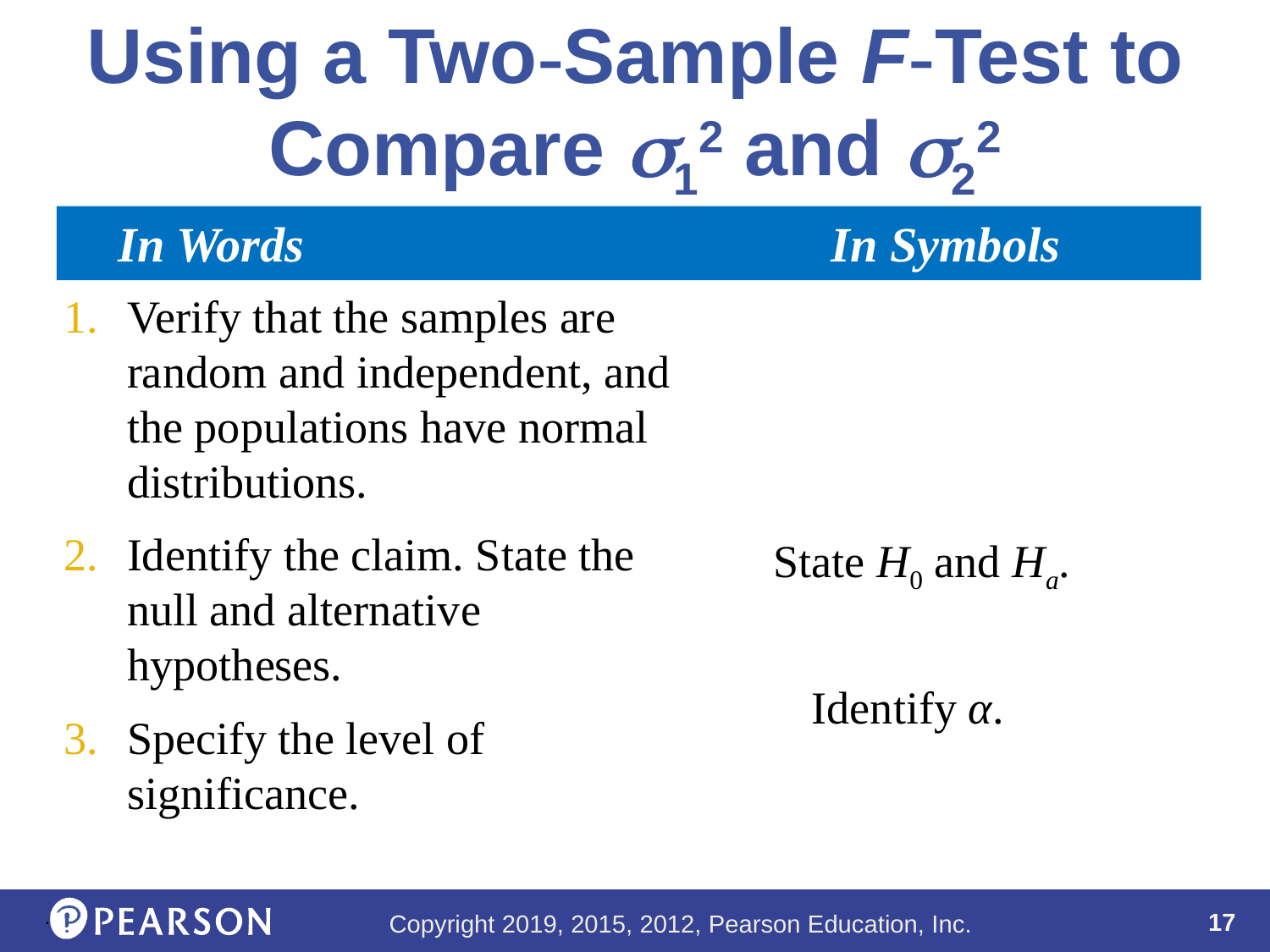

# Using a Two-Sample F-Test to Compare σ12 and σ22

    In Words					In Symbols
Verify that the samples are random and independent, and the populations have normal distributions.
Identify the claim. State the null and alternative hypotheses.
Specify the level of significance.
State H0 and Ha.
Identify α.
.